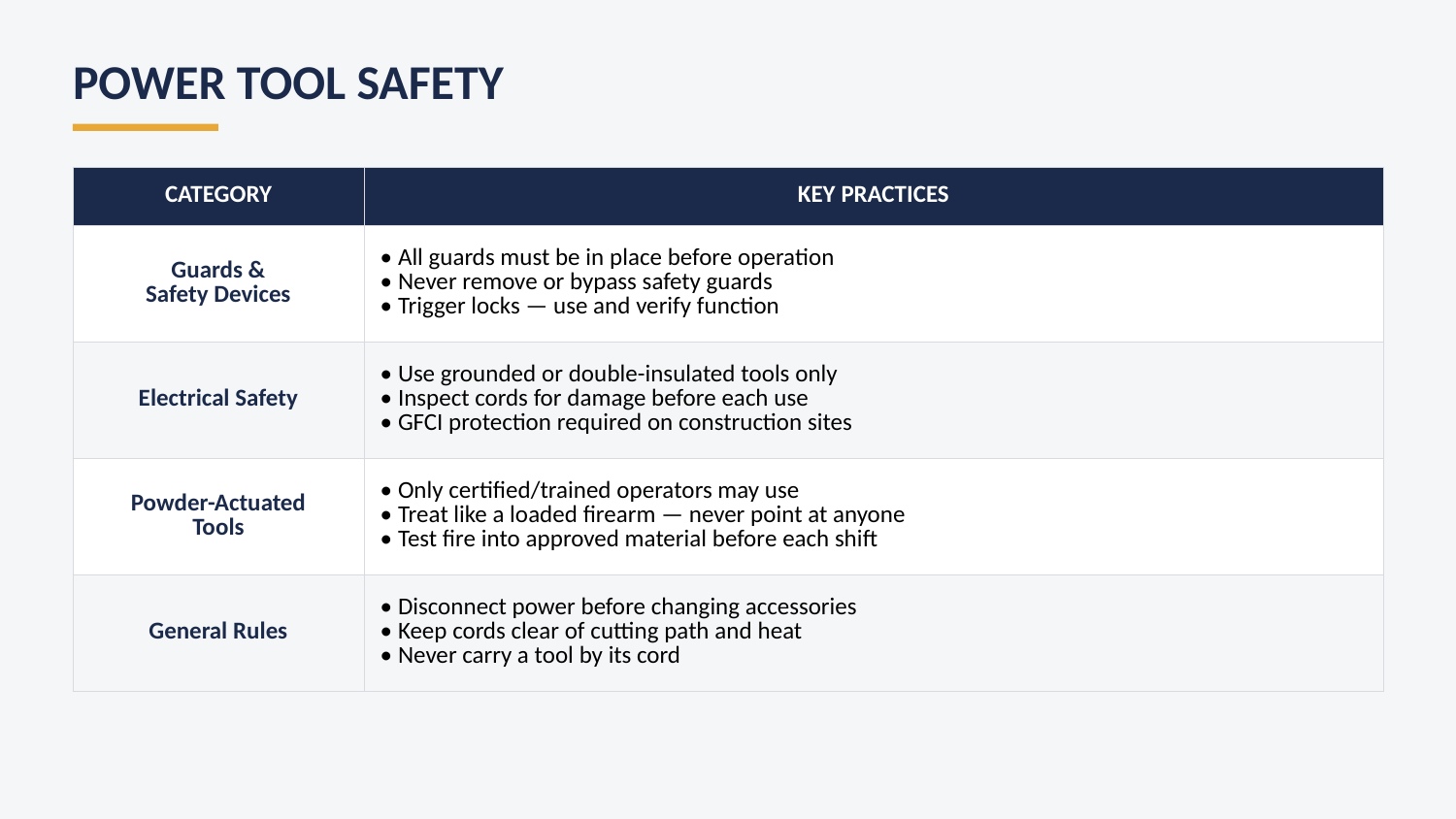

POWER TOOL SAFETY

| CATEGORY | KEY PRACTICES |
| --- | --- |
| Guards & Safety Devices | • All guards must be in place before operation • Never remove or bypass safety guards • Trigger locks — use and verify function |
| Electrical Safety | • Use grounded or double-insulated tools only • Inspect cords for damage before each use • GFCI protection required on construction sites |
| Powder-Actuated Tools | • Only certified/trained operators may use • Treat like a loaded firearm — never point at anyone • Test fire into approved material before each shift |
| General Rules | • Disconnect power before changing accessories • Keep cords clear of cutting path and heat • Never carry a tool by its cord |